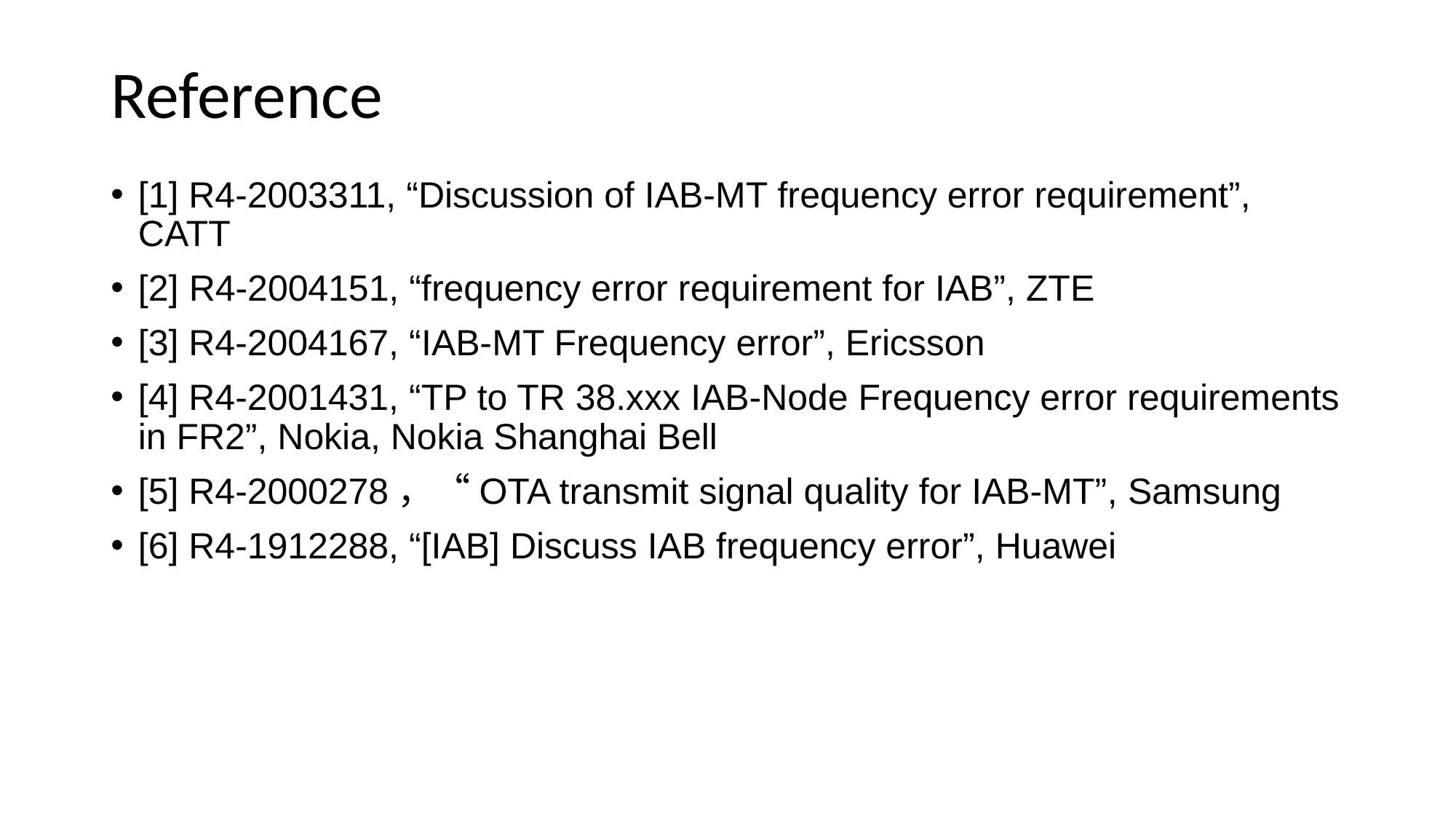

# Reference
[1] R4-2003311, “Discussion of IAB-MT frequency error requirement”, CATT
[2] R4-2004151, “frequency error requirement for IAB”, ZTE
[3] R4-2004167, “IAB-MT Frequency error”, Ericsson
[4] R4-2001431, “TP to TR 38.xxx IAB-Node Frequency error requirements in FR2”, Nokia, Nokia Shanghai Bell
[5] R4-2000278，“OTA transmit signal quality for IAB-MT”, Samsung
[6] R4-1912288, “[IAB] Discuss IAB frequency error”, Huawei